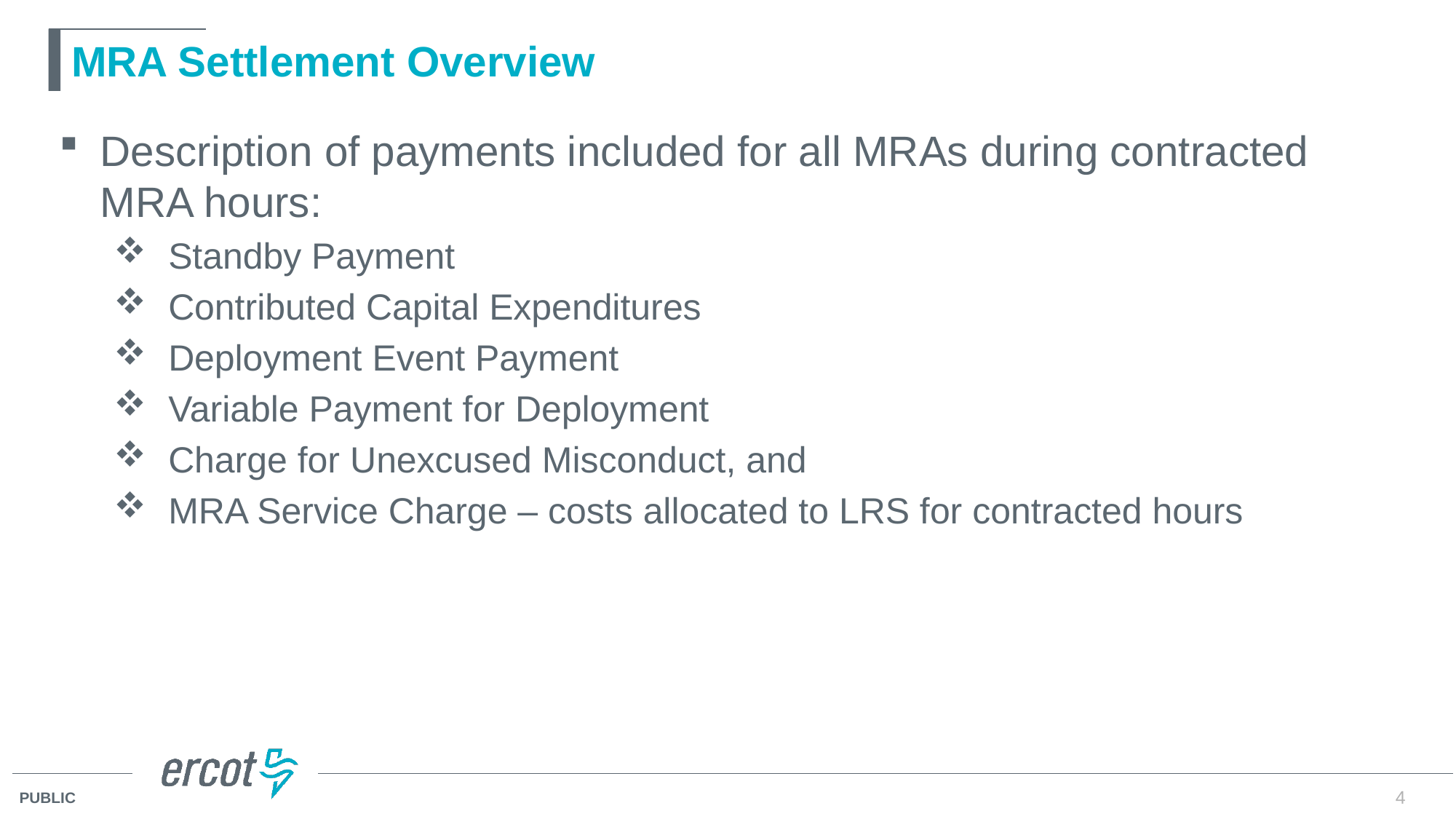

# MRA Settlement Overview
Description of payments included for all MRAs during contracted MRA hours:
  Standby Payment
  Contributed Capital Expenditures
  Deployment Event Payment
  Variable Payment for Deployment
  Charge for Unexcused Misconduct, and
  MRA Service Charge – costs allocated to LRS for contracted hours

4